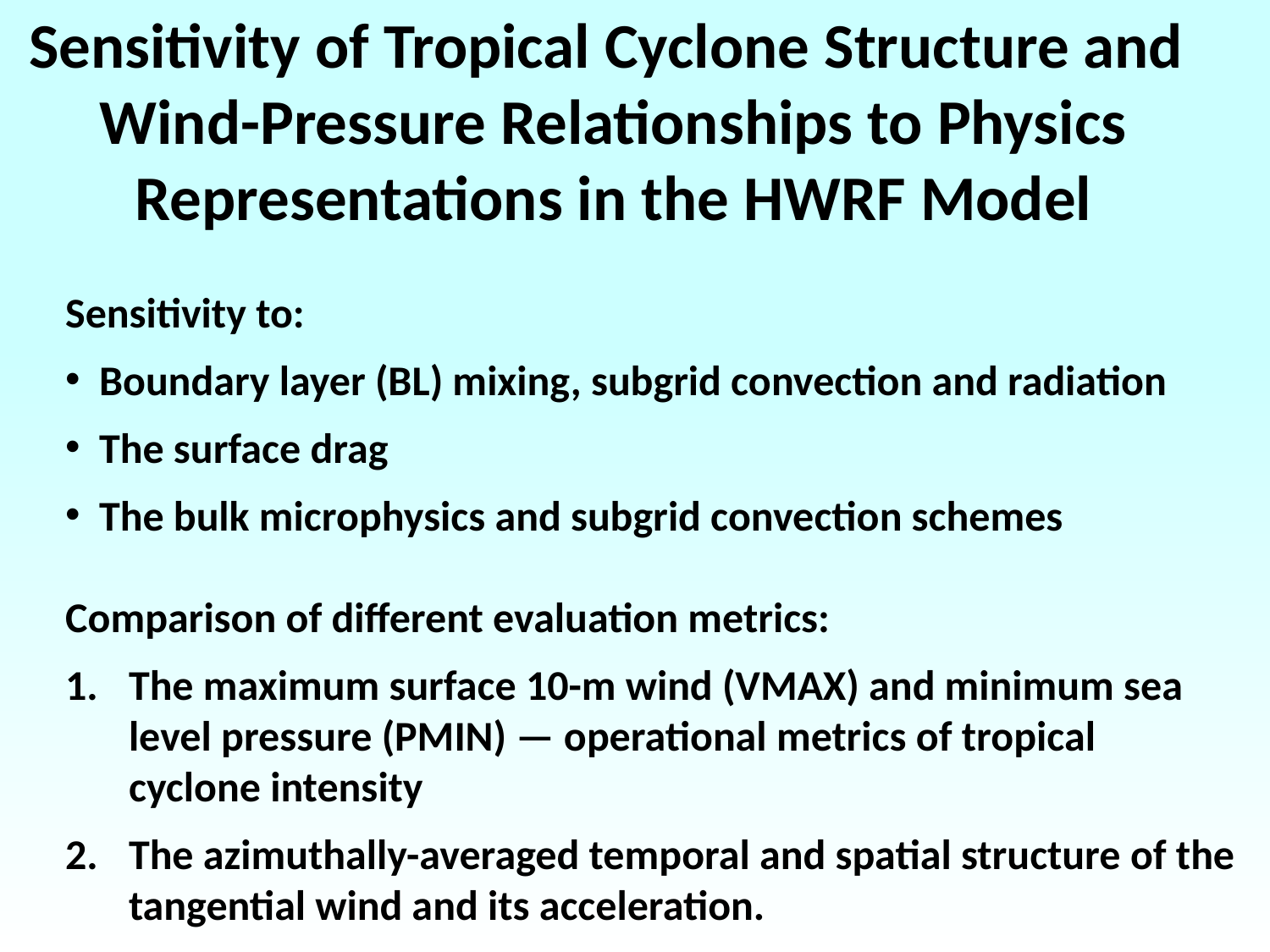

Sensitivity of Tropical Cyclone Structure and
Wind-Pressure Relationships to Physics Representations in the HWRF Model
Sensitivity to:

  Boundary layer (BL) mixing, subgrid convection and radiation

  The surface drag

  The bulk microphysics and subgrid convection schemes

Comparison of different evaluation metrics:

The maximum surface 10-m wind (VMAX) and minimum sea level pressure (PMIN) — operational metrics of tropical cyclone intensity

The azimuthally-averaged temporal and spatial structure of the tangential wind and its acceleration.